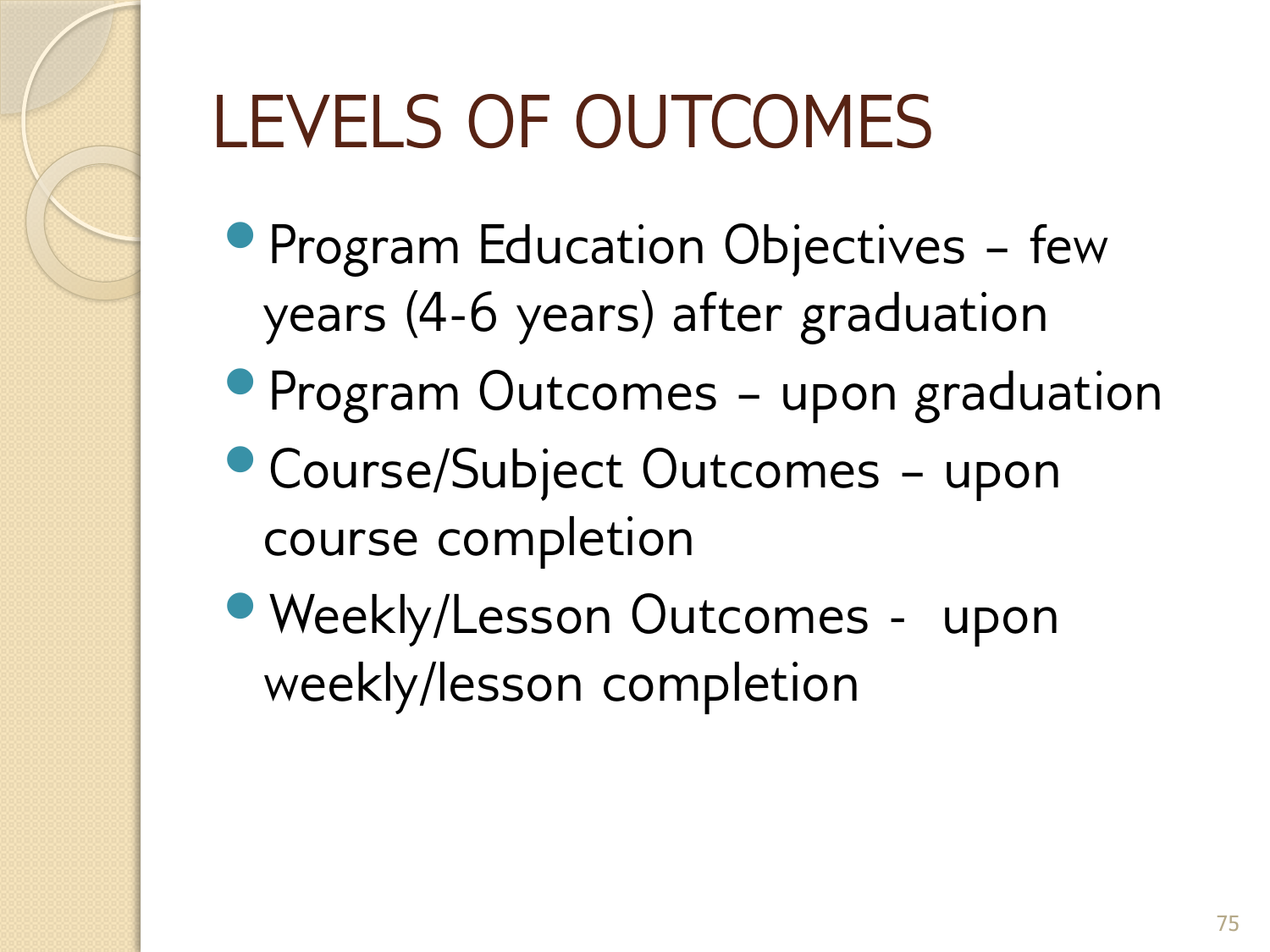

# LEVELS OF OUTCOMES
Program Education Objectives – few years (4-6 years) after graduation
Program Outcomes – upon graduation
Course/Subject Outcomes – upon course completion
Weekly/Lesson Outcomes -  upon weekly/lesson completion
75